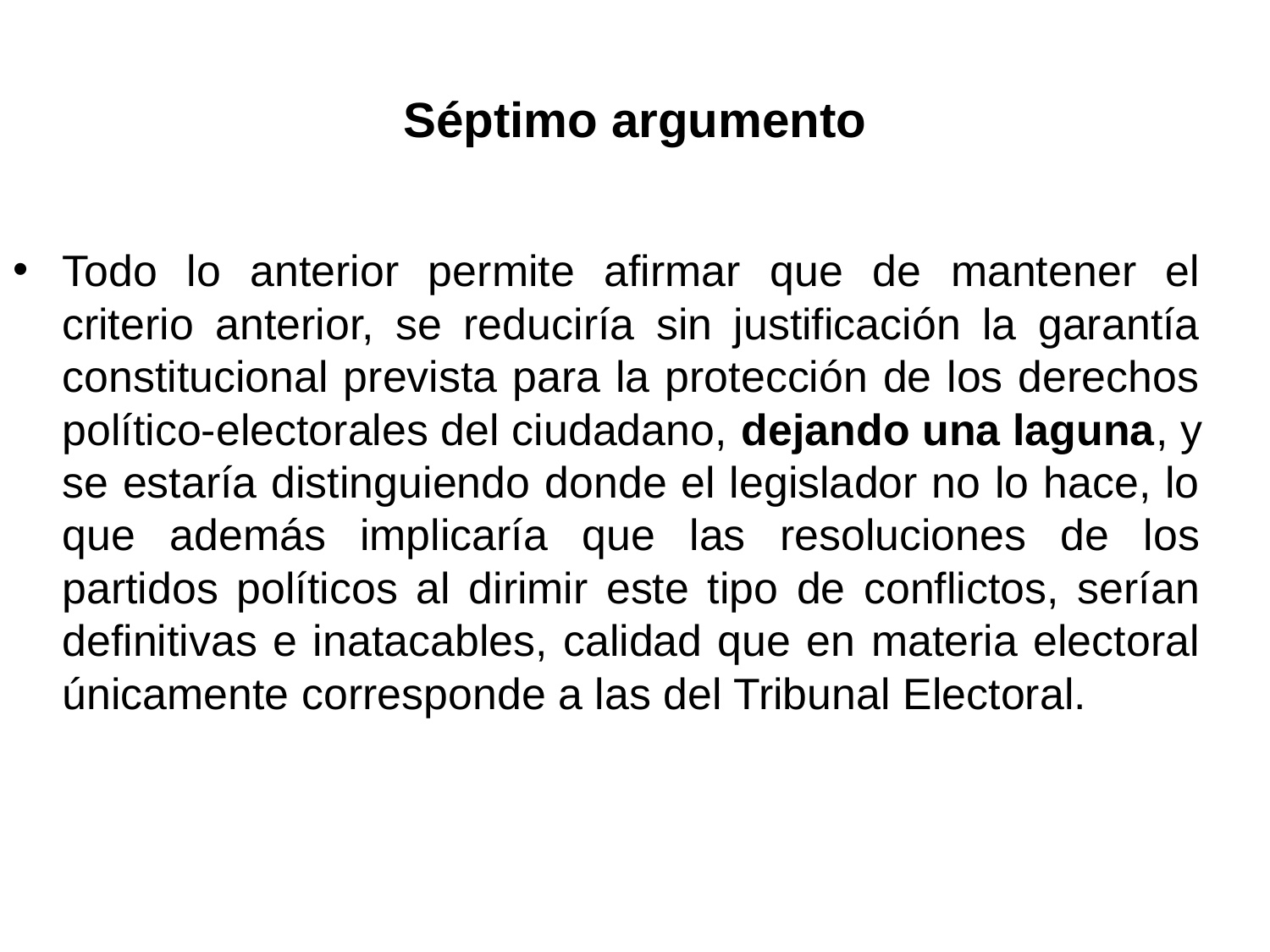

# Séptimo argumento
Todo lo anterior permite afirmar que de mantener el criterio anterior, se reduciría sin justificación la garantía constitucional prevista para la protección de los derechos político-electorales del ciudadano, dejando una laguna, y se estaría distinguiendo donde el legislador no lo hace, lo que además implicaría que las resoluciones de los partidos políticos al dirimir este tipo de conflictos, serían definitivas e inatacables, calidad que en materia electoral únicamente corresponde a las del Tribunal Electoral.